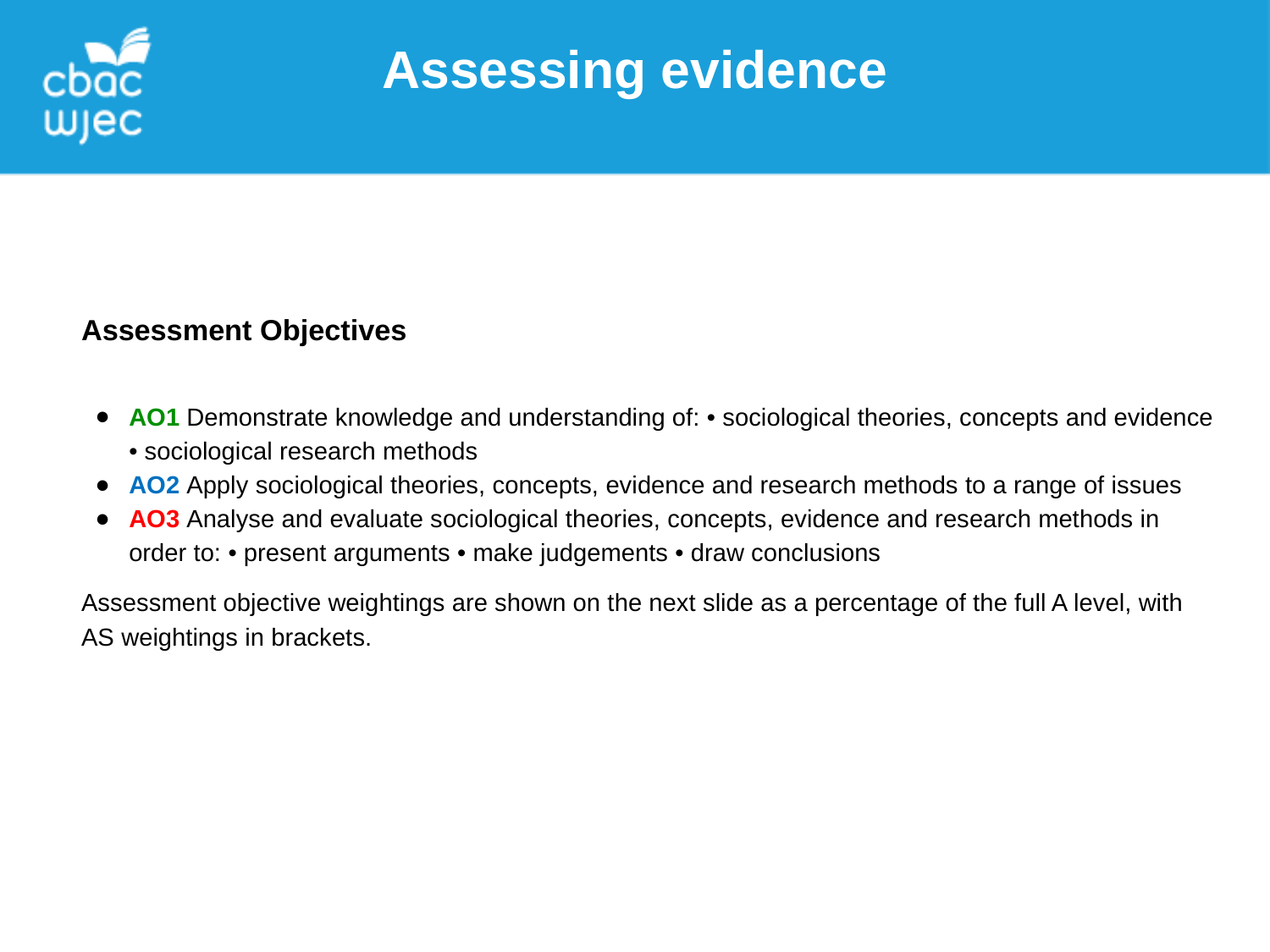

Assessing evidence

Assessment Objectives

AO1 Demonstrate knowledge and understanding of: • sociological theories, concepts and evidence • sociological research methods
AO2 Apply sociological theories, concepts, evidence and research methods to a range of issues
AO3 Analyse and evaluate sociological theories, concepts, evidence and research methods in order to: • present arguments • make judgements • draw conclusions
Assessment objective weightings are shown on the next slide as a percentage of the full A level, with AS weightings in brackets.